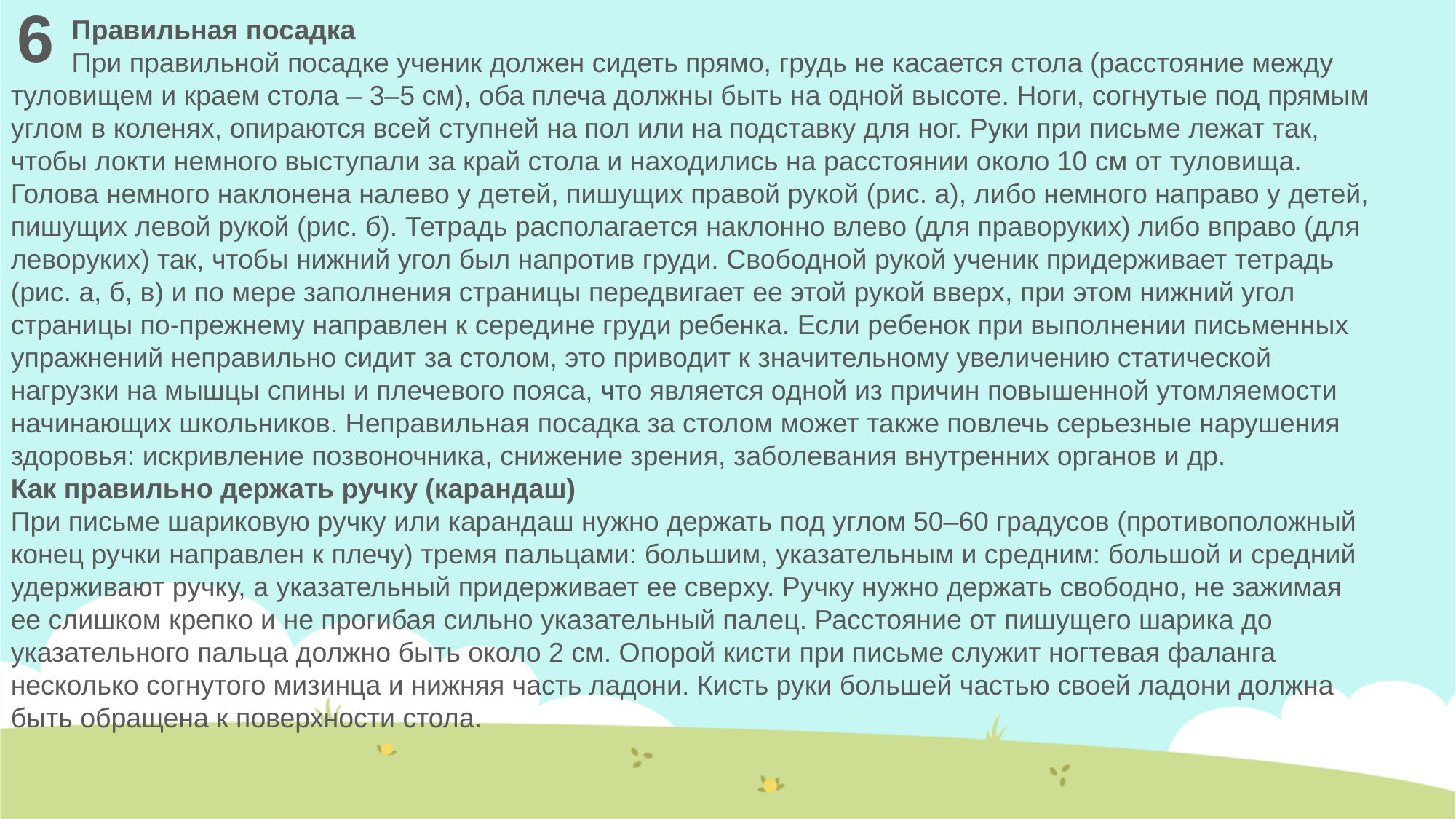

6
        Правильная посадка
        При правильной посадке ученик должен сидеть прямо, грудь не касается стола (расстояние между туловищем и краем стола – 3–5 см), оба плеча должны быть на одной высоте. Ноги, согнутые под прямым углом в коленях, опираются всей ступней на пол или на подставку для ног. Руки при письме лежат так, чтобы локти немного выступали за край стола и находились на расстоянии около 10 см от туловища. Голова немного наклонена налево у детей, пишущих правой рукой (рис. а), либо немного направо у детей, пишущих левой рукой (рис. б). Тетрадь располагается наклонно влево (для праворуких) либо вправо (для леворуких) так, чтобы нижний угол был напротив груди. Свободной рукой ученик придерживает тетрадь (рис. а, б, в) и по мере заполнения страницы передвигает ее этой рукой вверх, при этом нижний угол страницы по-прежнему направлен к середине груди ребенка. Если ребенок при выполнении письменных упражнений неправильно сидит за столом, это приводит к значительному увеличению статической нагрузки на мышцы спины и плечевого пояса, что является одной из причин повышенной утомляемости начинающих школьников. Неправильная посадка за столом может также повлечь серьезные нарушения здоровья: искривление позвоночника, снижение зрения, заболевания внутренних органов и др.
Как правильно держать ручку (карандаш)
При письме шариковую ручку или карандаш нужно держать под углом 50–60 градусов (противоположный конец ручки направлен к плечу) тремя пальцами: большим, указательным и средним: большой и средний удерживают ручку, а указательный придерживает ее сверху. Ручку нужно держать свободно, не зажимая ее слишком крепко и не прогибая сильно указательный палец. Расстояние от пишущего шарика до указательного пальца должно быть около 2 см. Опорой кисти при письме служит ногтевая фаланга несколько согнутого мизинца и нижняя часть ладони. Кисть руки большей частью своей ладони должна быть обращена к поверхности стола.